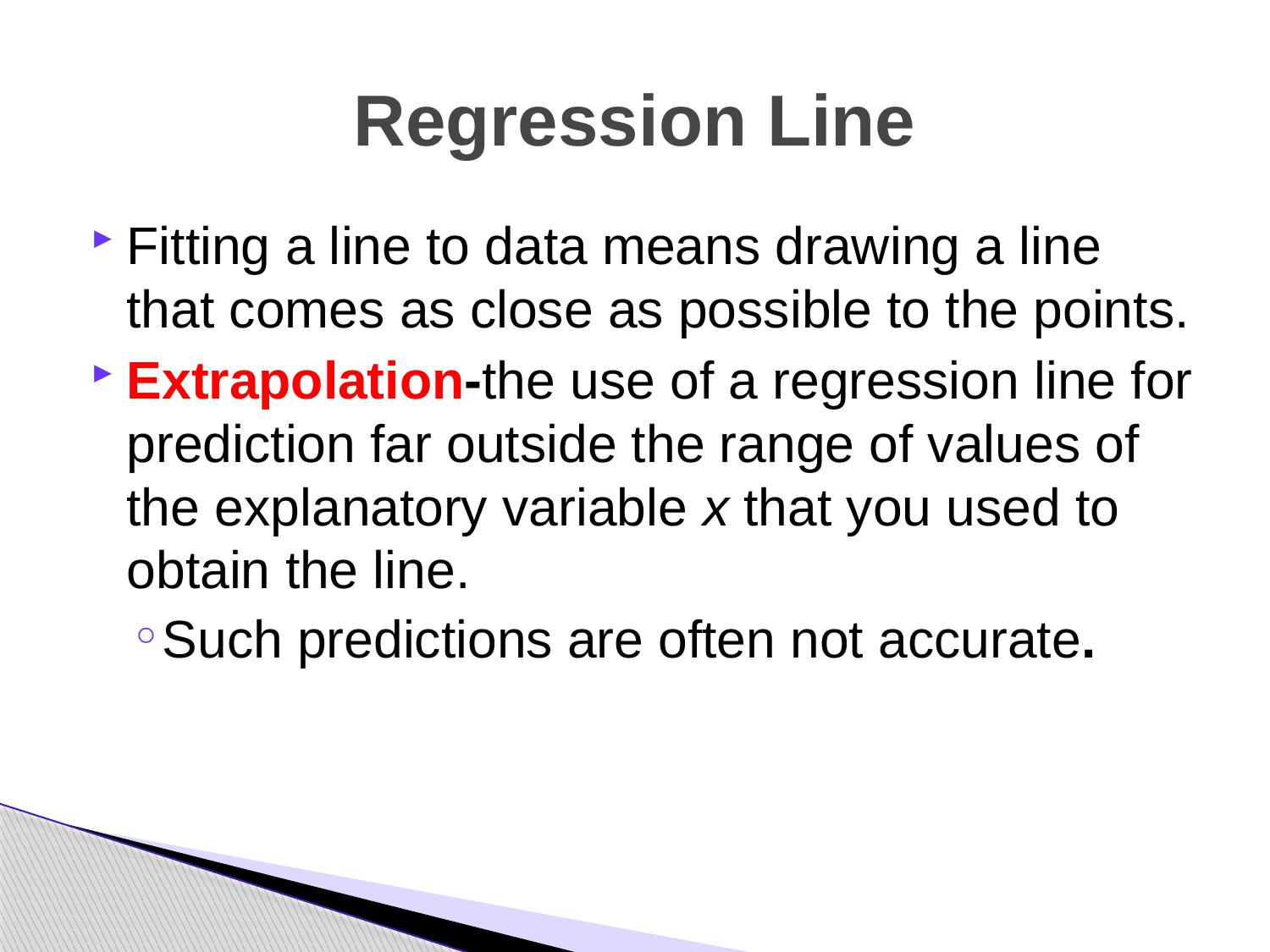

# Regression Line
Fitting a line to data means drawing a line that comes as close as possible to the points.
Extrapolation-the use of a regression line for prediction far outside the range of values of the explanatory variable x that you used to obtain the line.
Such predictions are often not accurate.